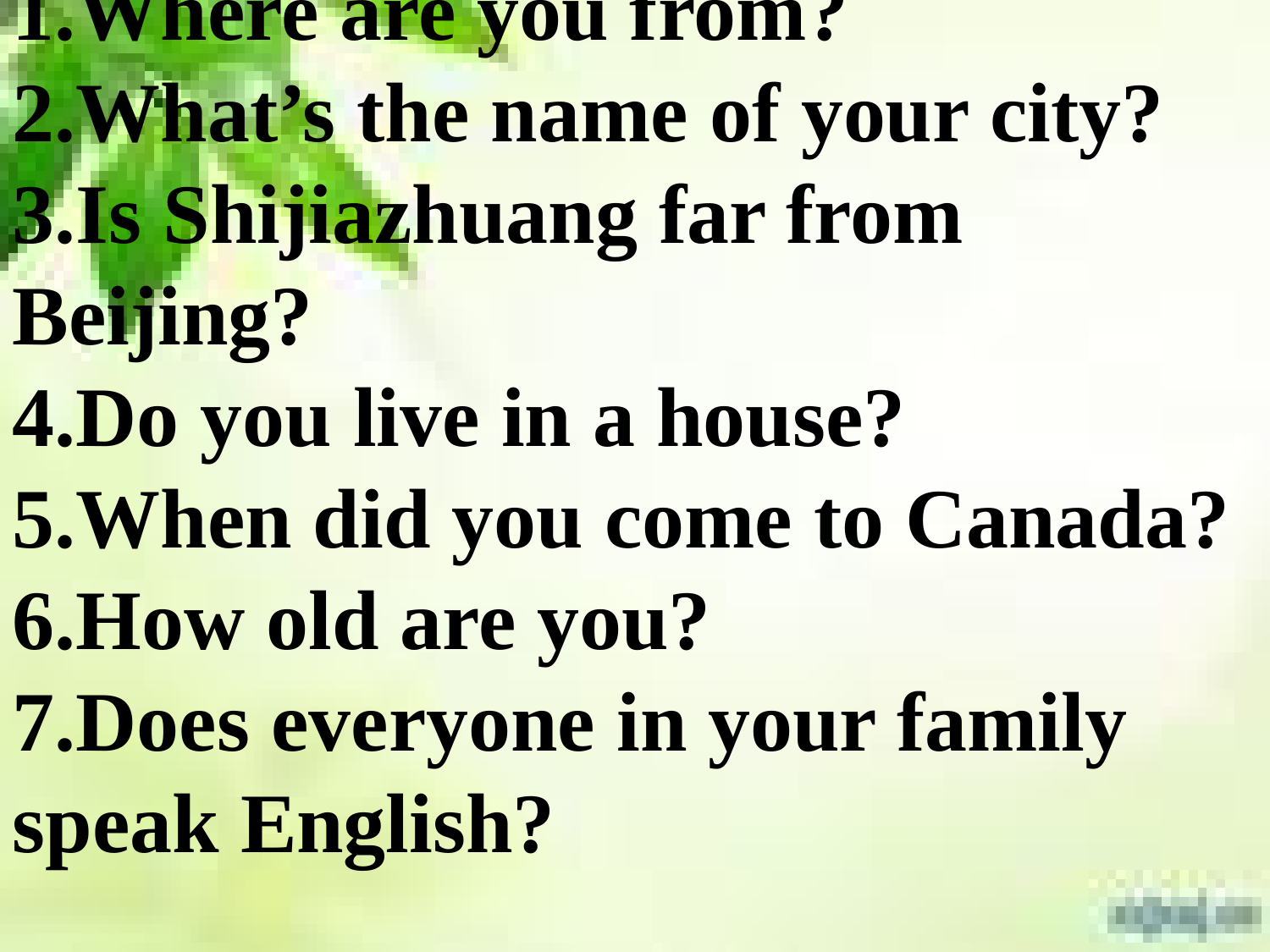

1.Where are you from?
2.What’s the name of your city?
3.Is Shijiazhuang far from Beijing?
4.Do you live in a house?
5.When did you come to Canada?
6.How old are you?
7.Does everyone in your family speak English?